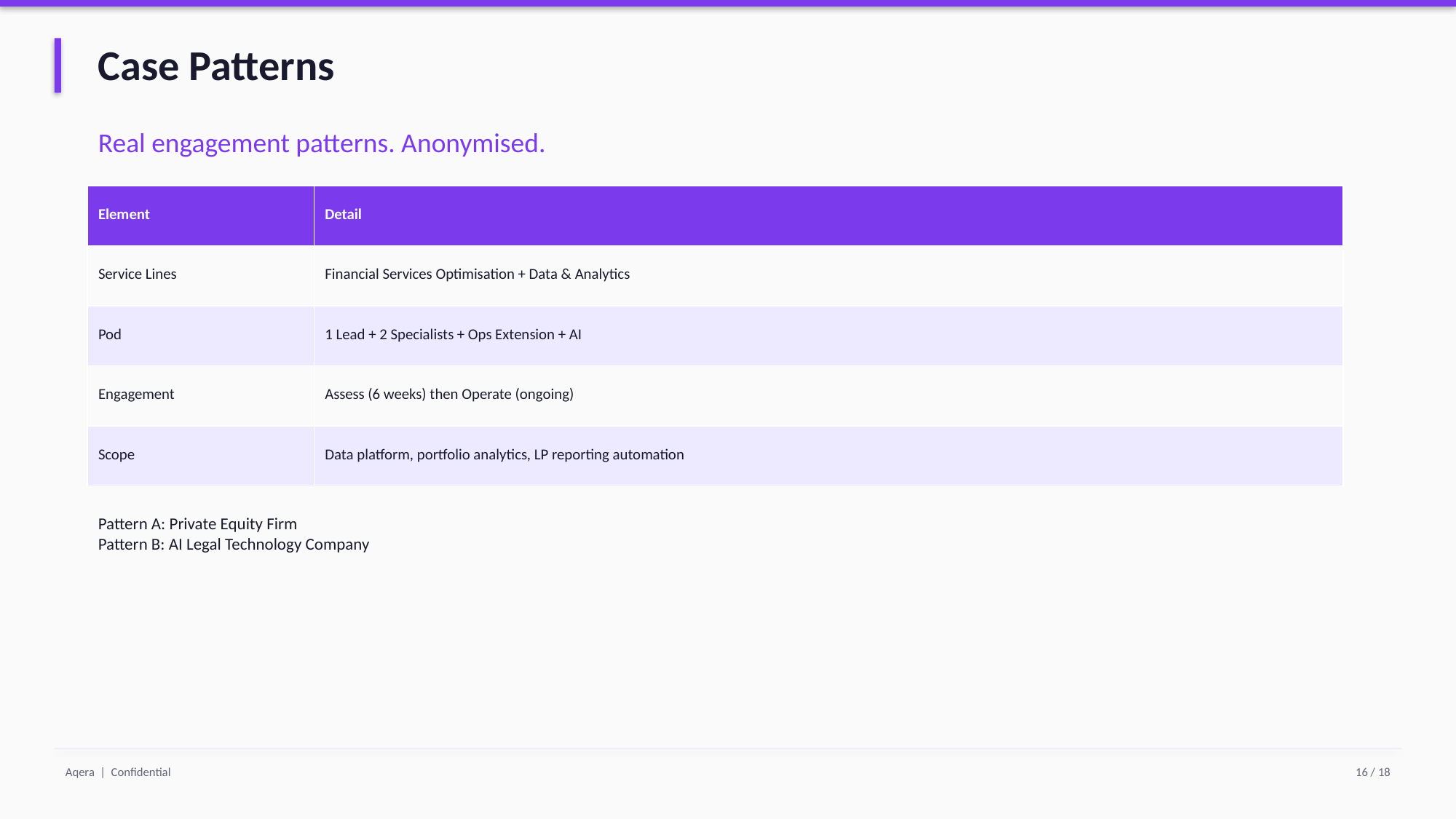

Case Patterns

Real engagement patterns. Anonymised.
| Element | Detail |
| --- | --- |
| Service Lines | Financial Services Optimisation + Data & Analytics |
| Pod | 1 Lead + 2 Specialists + Ops Extension + AI |
| Engagement | Assess (6 weeks) then Operate (ongoing) |
| Scope | Data platform, portfolio analytics, LP reporting automation |
Pattern A: Private Equity Firm
Pattern B: AI Legal Technology Company

Aqera  |  Confidential
16 / 18